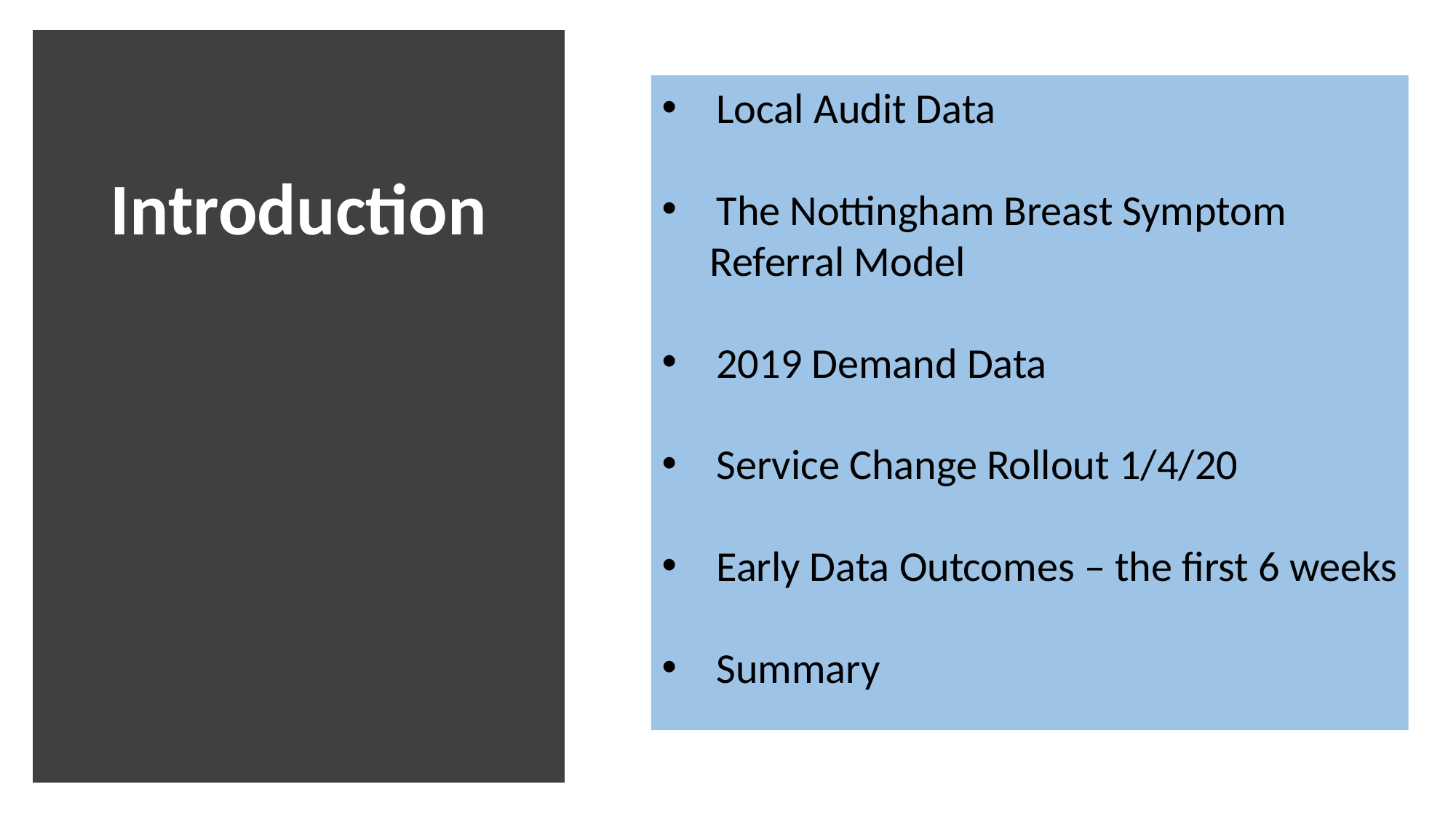

Local Audit Data

The Nottingham Breast Symptom
     Referral Model

2019 Demand Data

Service Change Rollout 1/4/20

Early Data Outcomes – the first 6 weeks

Summary

# Introduction